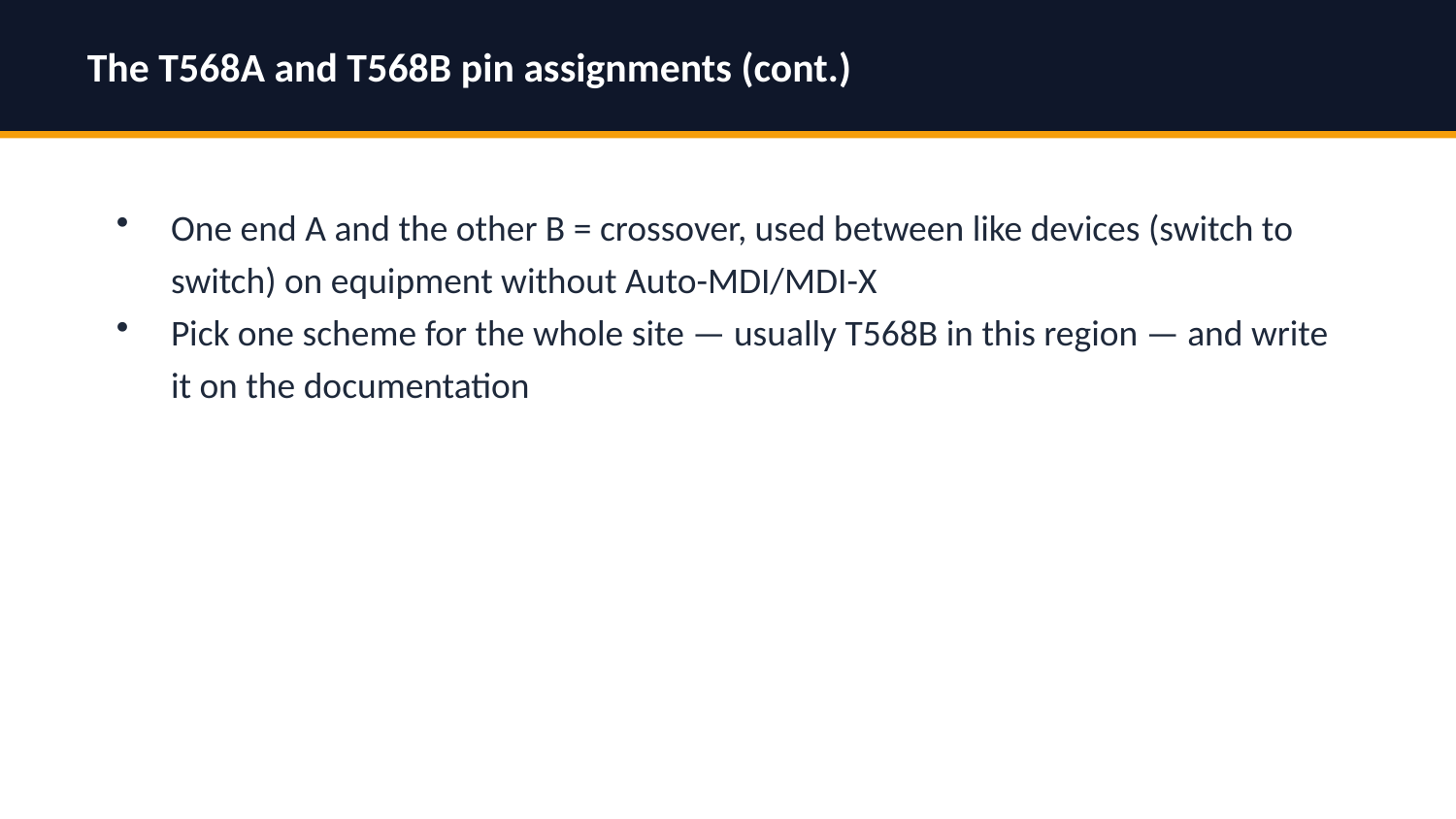

The T568A and T568B pin assignments (cont.)

One end A and the other B = crossover, used between like devices (switch to switch) on equipment without Auto-MDI/MDI-X
Pick one scheme for the whole site — usually T568B in this region — and write it on the documentation